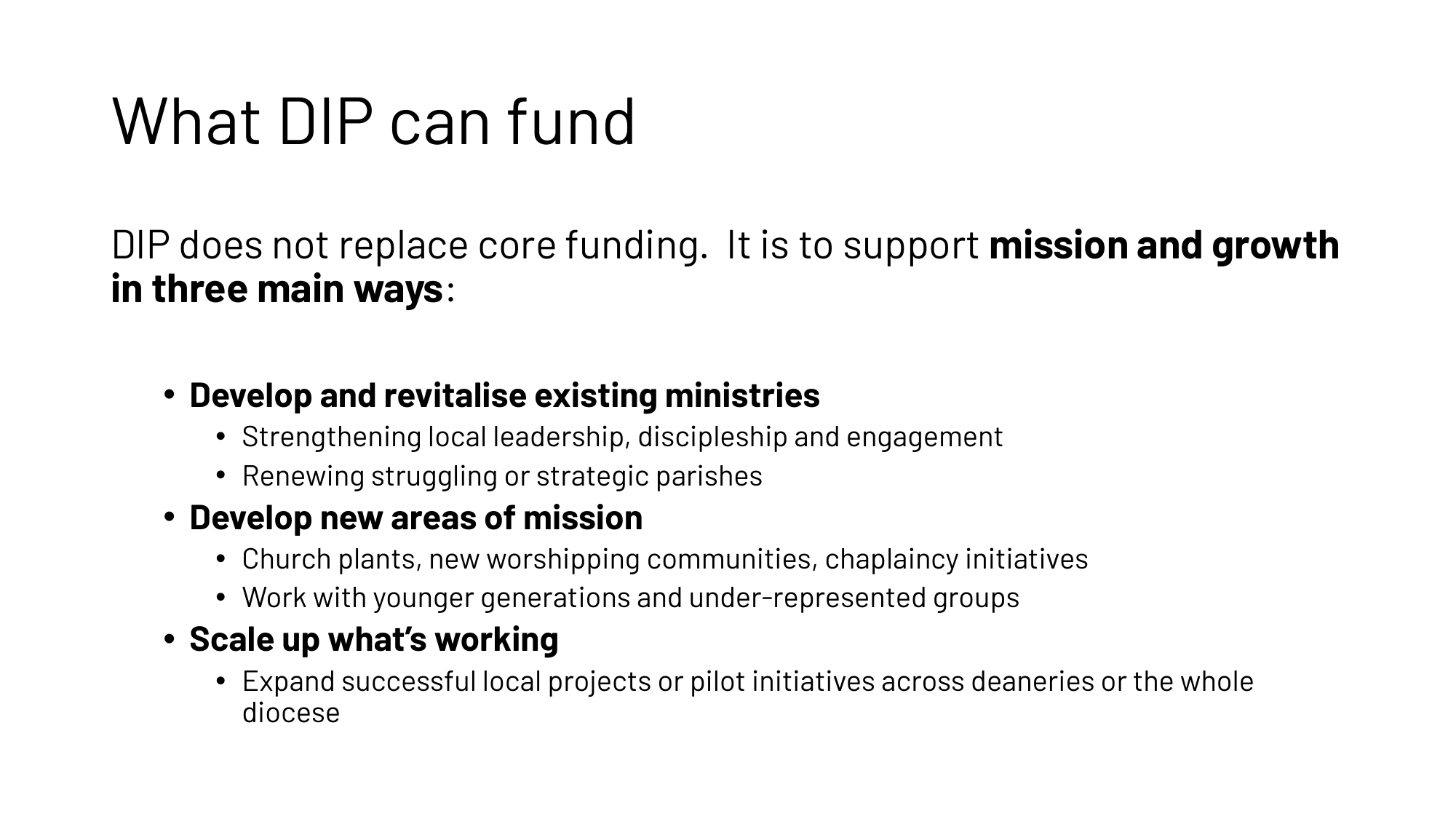

# What DIP can fund
DIP does not replace core funding.  It is to support mission and growth in three main ways:

Develop and revitalise existing ministries
Strengthening local leadership, discipleship and engagement
Renewing struggling or strategic parishes
Develop new areas of mission
Church plants, new worshipping communities, chaplaincy initiatives
Work with younger generations and under-represented groups
Scale up what’s working
Expand successful local projects or pilot initiatives across deaneries or the whole diocese